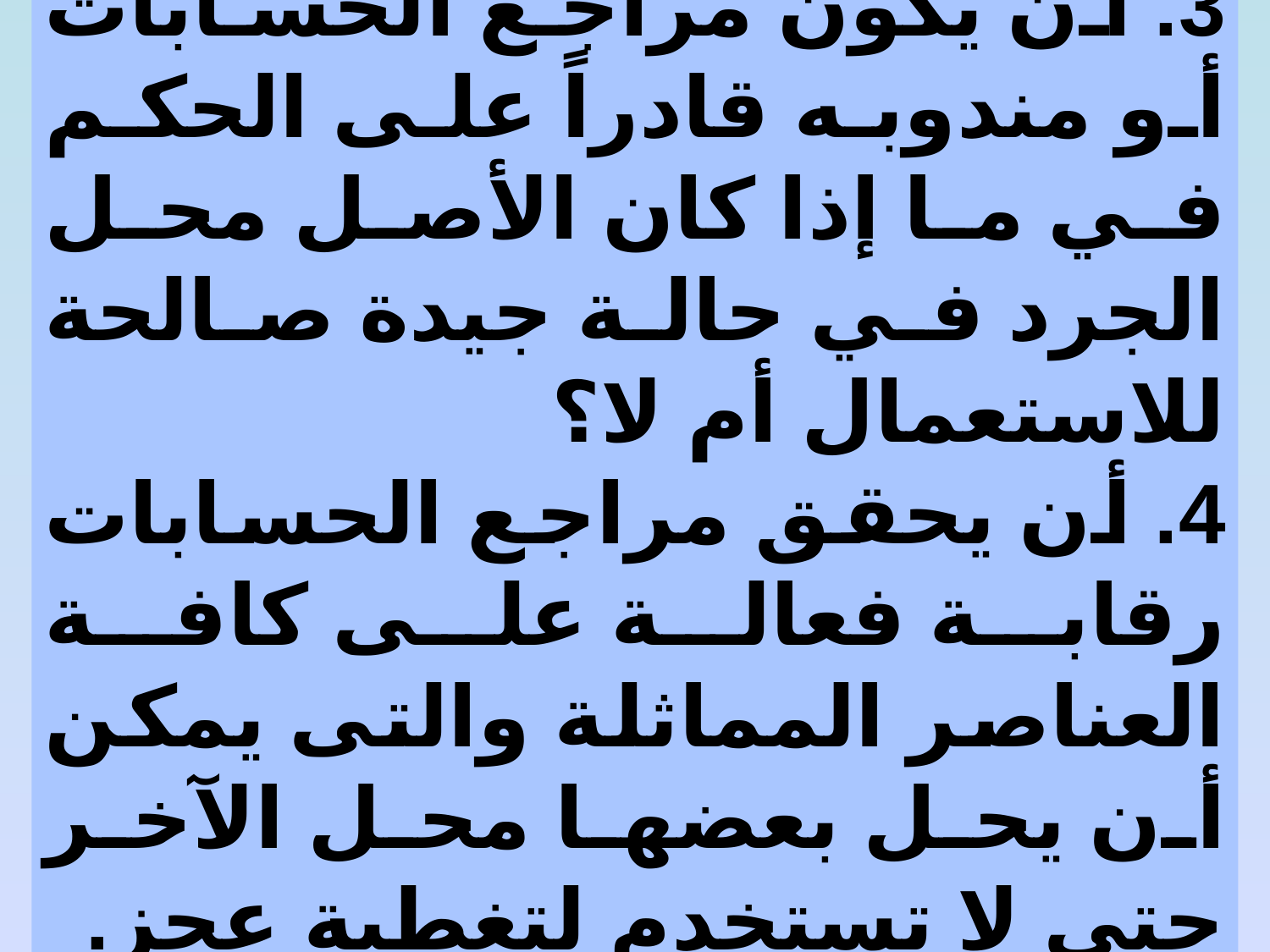

3. أن يكون مراجع الحسابات أو مندوبه قادراً على الحكم في ما إذا كان الأصل محل الجرد في حالة جيدة صالحة للاستعمال أم لا؟
4. أن يحقق مراجع الحسابات رقابة فعالة على كافة العناصر المماثلة والتى يمكن أن يحل بعضها محل الآخر حتى لا تستخدم لتغطية عجز.